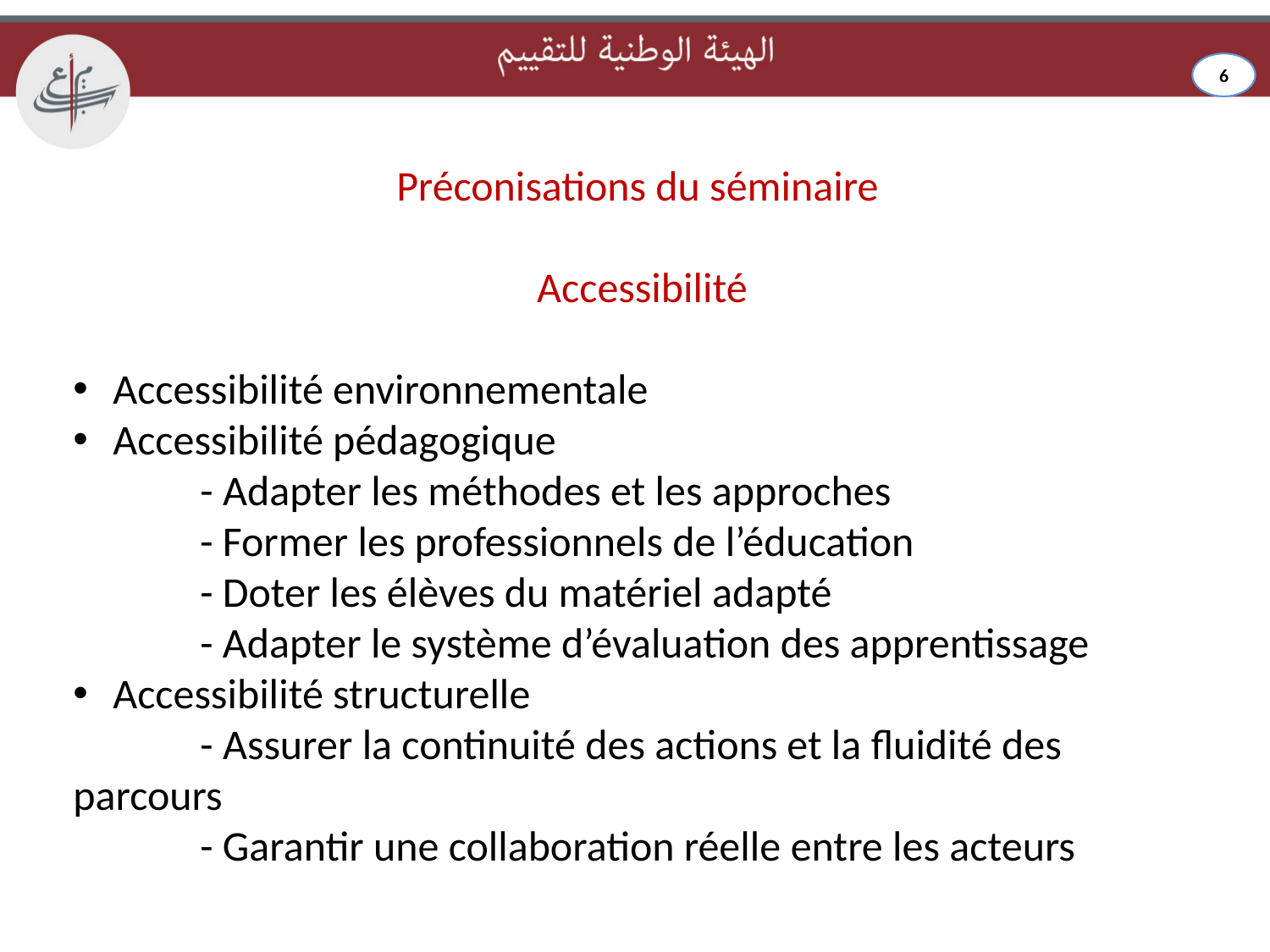

6
Préconisations du séminaire

Accessibilité

Accessibilité environnementale
Accessibilité pédagogique
	- Adapter les méthodes et les approches
	- Former les professionnels de l’éducation
	- Doter les élèves du matériel adapté
	- Adapter le système d’évaluation des apprentissage
Accessibilité structurelle
	- Assurer la continuité des actions et la fluidité des parcours
	- Garantir une collaboration réelle entre les acteurs